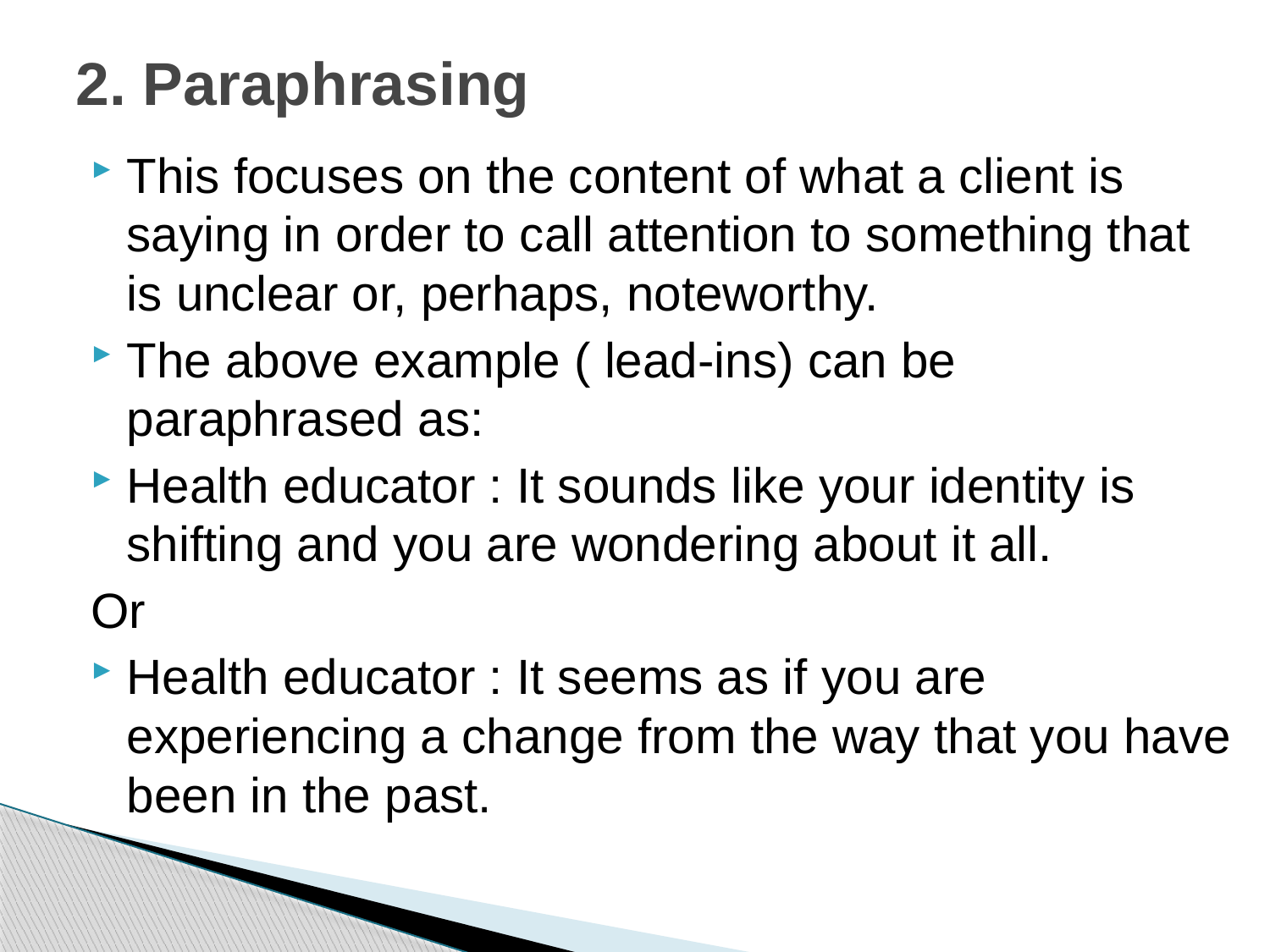

# 2. Paraphrasing
This focuses on the content of what a client is saying in order to call attention to something that is unclear or, perhaps, noteworthy.
The above example ( lead-ins) can be paraphrased as:
Health educator : It sounds like your identity is shifting and you are wondering about it all.
Or
Health educator : It seems as if you are experiencing a change from the way that you have been in the past.